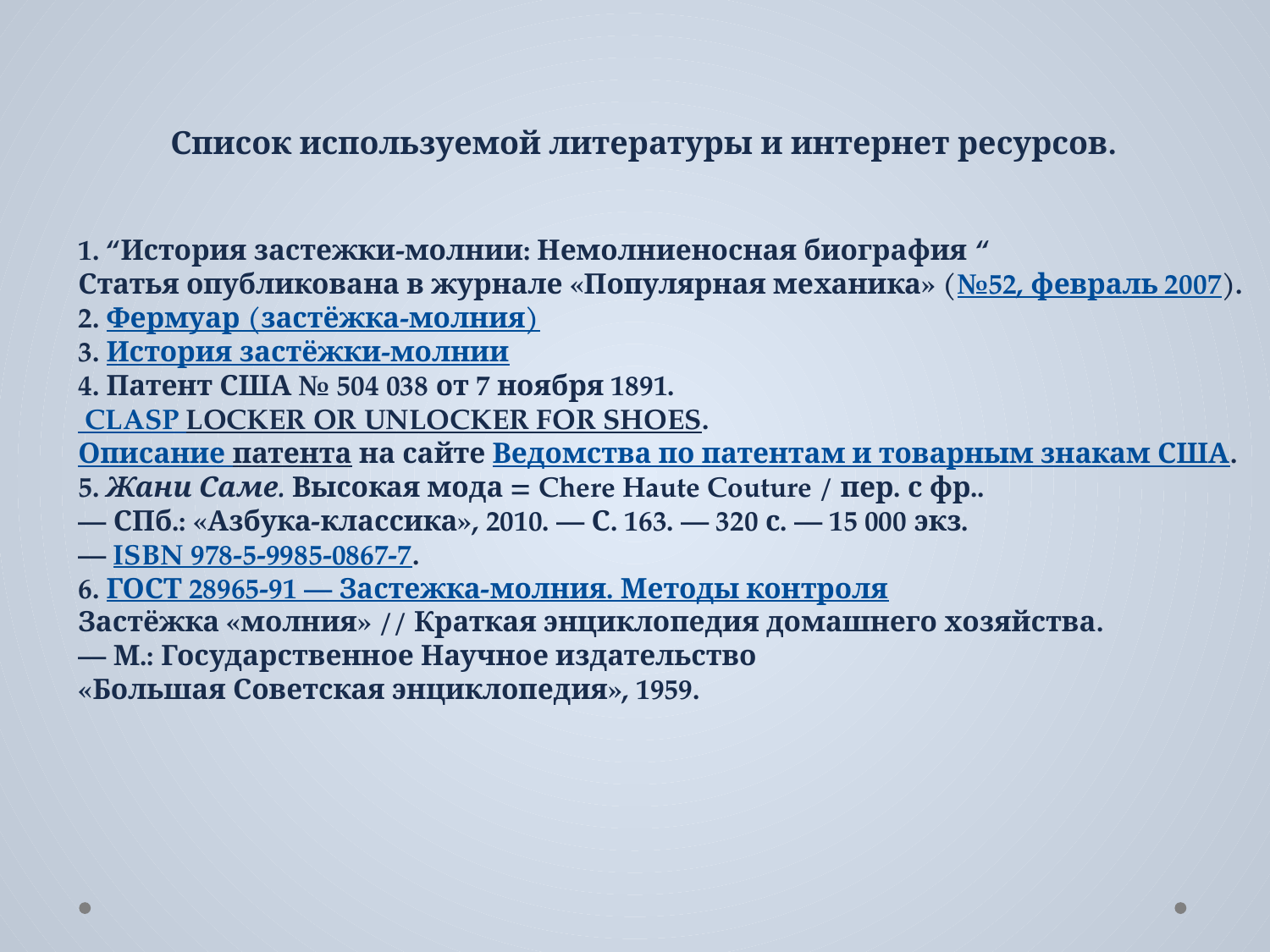

Список используемой литературы и интернет ресурсов.
1. “История застежки-молнии: Немолниеносная биография “
Статья опубликована в журнале «Популярная механика» (№52, февраль 2007).
2. Фермуар (застёжка-молния)
3. История застёжки-молнии
4. Патент США № 504 038 от 7 ноября 1891.
 CLASP LOCKER OR UNLOCKER FOR SHOES.
Описание патента на сайте Ведомства по патентам и товарным знакам США.
5. Жани Саме. Высокая мода = Chere Haute Couture / пер. с фр..
— СПб.: «Азбука-классика», 2010. — С. 163. — 320 с. — 15 000 экз.
— ISBN 978-5-9985-0867-7.
6. ГОСТ 28965-91 — Застежка-молния. Методы контроля
Застёжка «молния» // Краткая энциклопедия домашнего хозяйства.
— М.: Государственное Научное издательство
«Большая Советская энциклопедия», 1959.